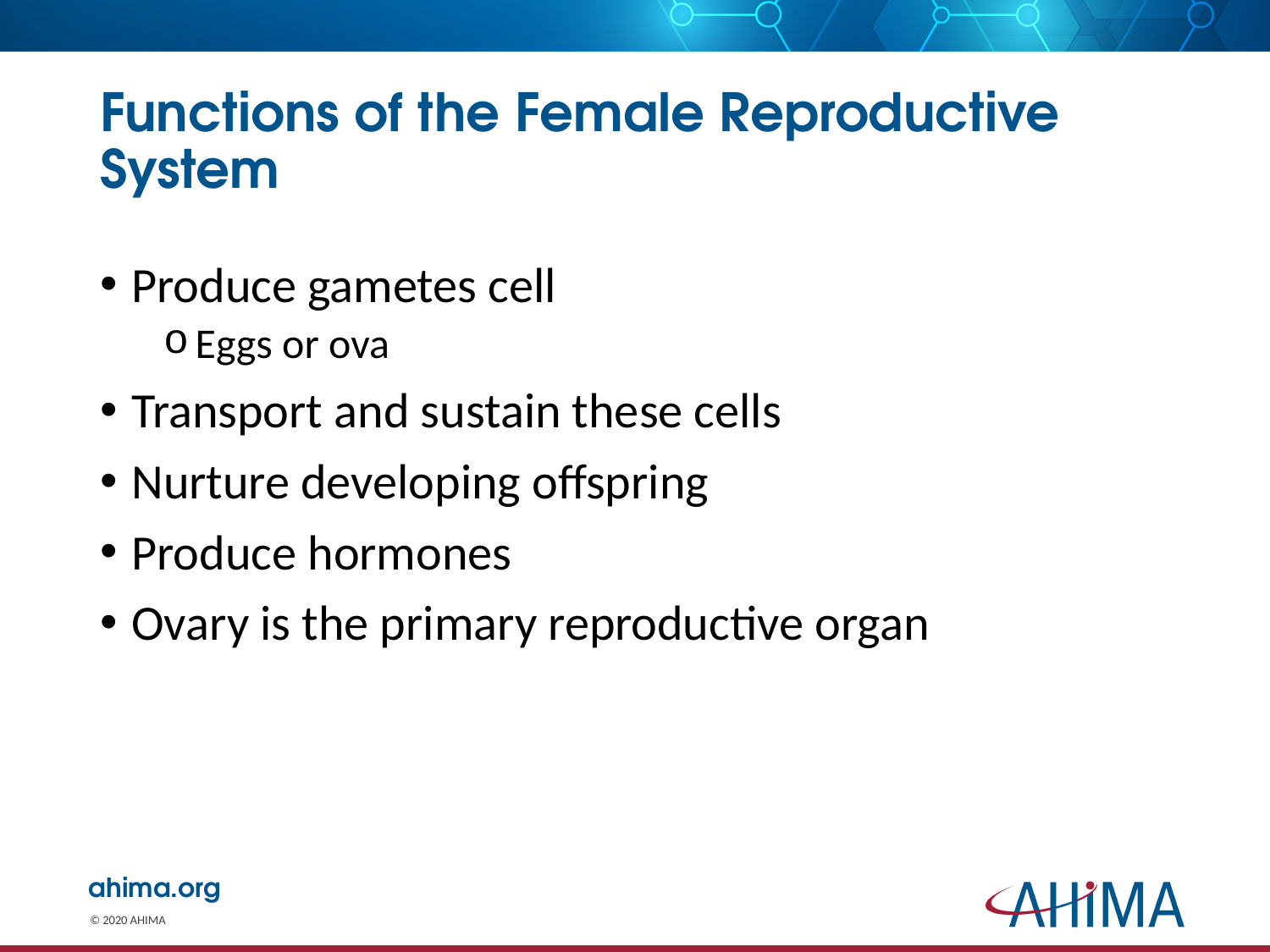

# Functions of the Female Reproductive System
Produce gametes cell
Eggs or ova
Transport and sustain these cells
Nurture developing offspring
Produce hormones
Ovary is the primary reproductive organ